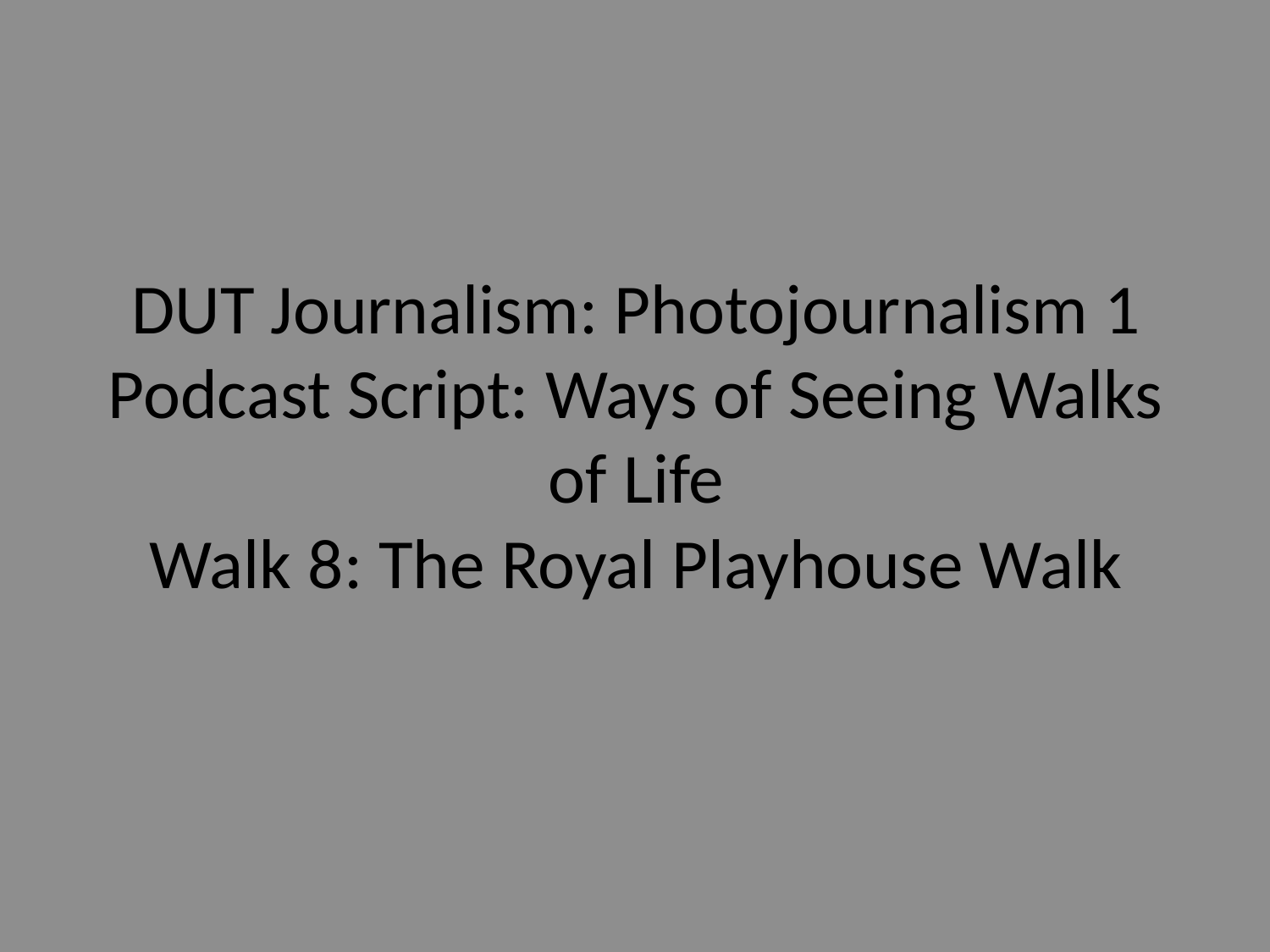

# DUT Journalism: Photojournalism 1 Podcast Script: Ways of Seeing Walks of Life Walk 8: The Royal Playhouse Walk